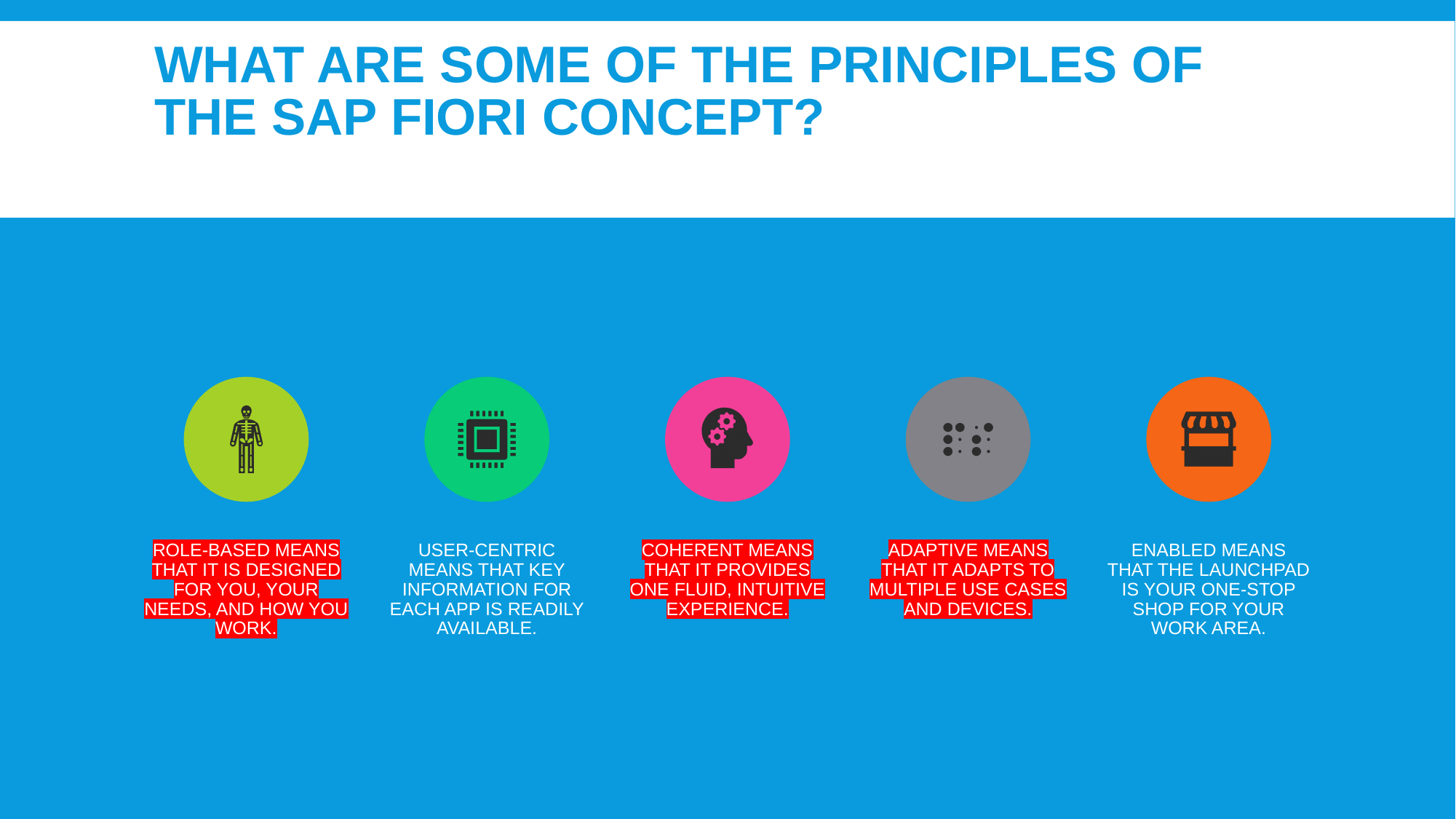

# What are some of the principles of the SAP Fiori Concept?
Role-based means that it is designed for you, your needs, and how you work.
User-centric means that key information for each app is readily available.
Coherent means that it provides one fluid, intuitive experience.
Adaptive means that it adapts to multiple use cases and devices.
Enabled means that the Launchpad is your one-stop shop for your work area.